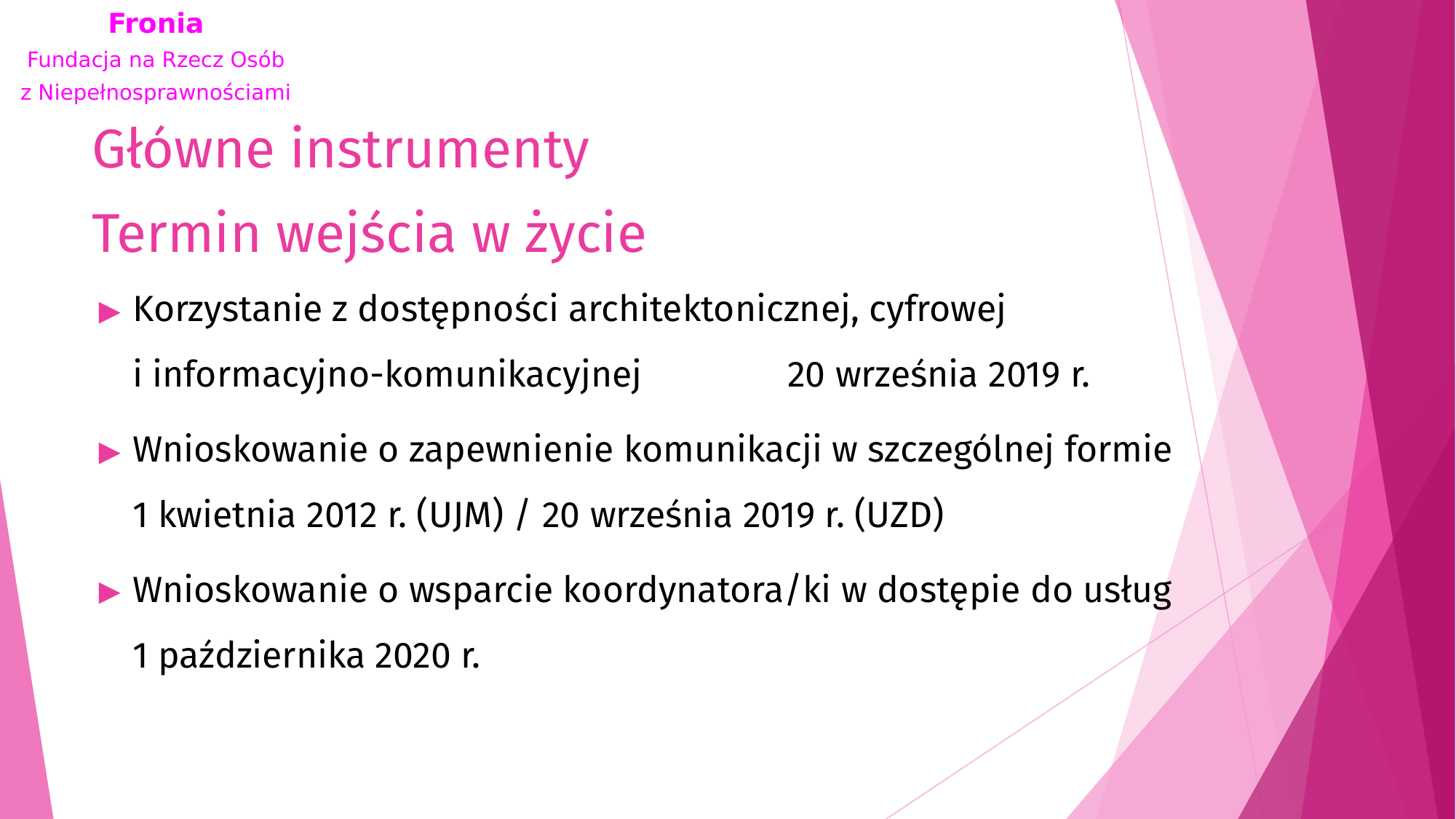

# Główne instrumenty Termin wejścia w życie
Korzystanie z dostępności architektonicznej, cyfrowej i informacyjno-komunikacyjnej		20 września 2019 r.
Wnioskowanie o zapewnienie komunikacji w szczególnej formie
1 kwietnia 2012 r. (UJM) / 20 września 2019 r. (UZD)
Wnioskowanie o wsparcie koordynatora/ki w dostępie do usług
1 października 2020 r.